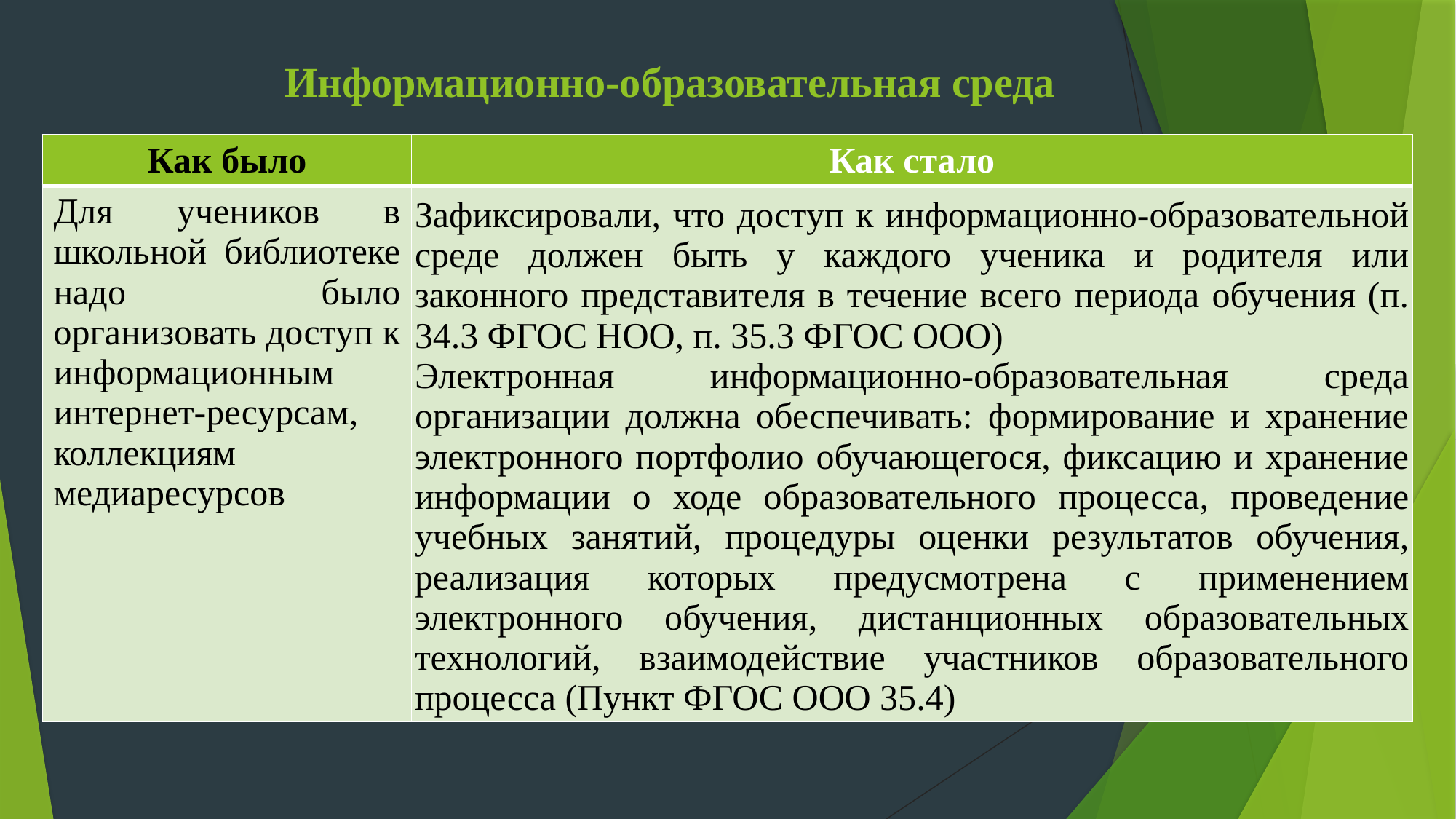

# Информационно-образовательная среда
| Как было | Как стало |
| --- | --- |
| Для учеников в школьной библиотеке надо было организовать доступ к информационным интернет-ресурсам, коллекциям медиаресурсов | Зафиксировали, что доступ к информационно-образовательной среде должен быть у каждого ученика и родителя или законного представителя в течение всего периода обучения (п. 34.3 ФГОС НОО, п. 35.3 ФГОС ООО) Электронная информационно-образовательная среда организации должна обеспечивать: формирование и хранение электронного портфолио обучающегося, фиксацию и хранение информации о ходе образовательного процесса, проведение учебных занятий, процедуры оценки результатов обучения, реализация которых предусмотрена с применением электронного обучения, дистанционных образовательных технологий, взаимодействие участников образовательного процесса (Пункт ФГОС ООО 35.4) |